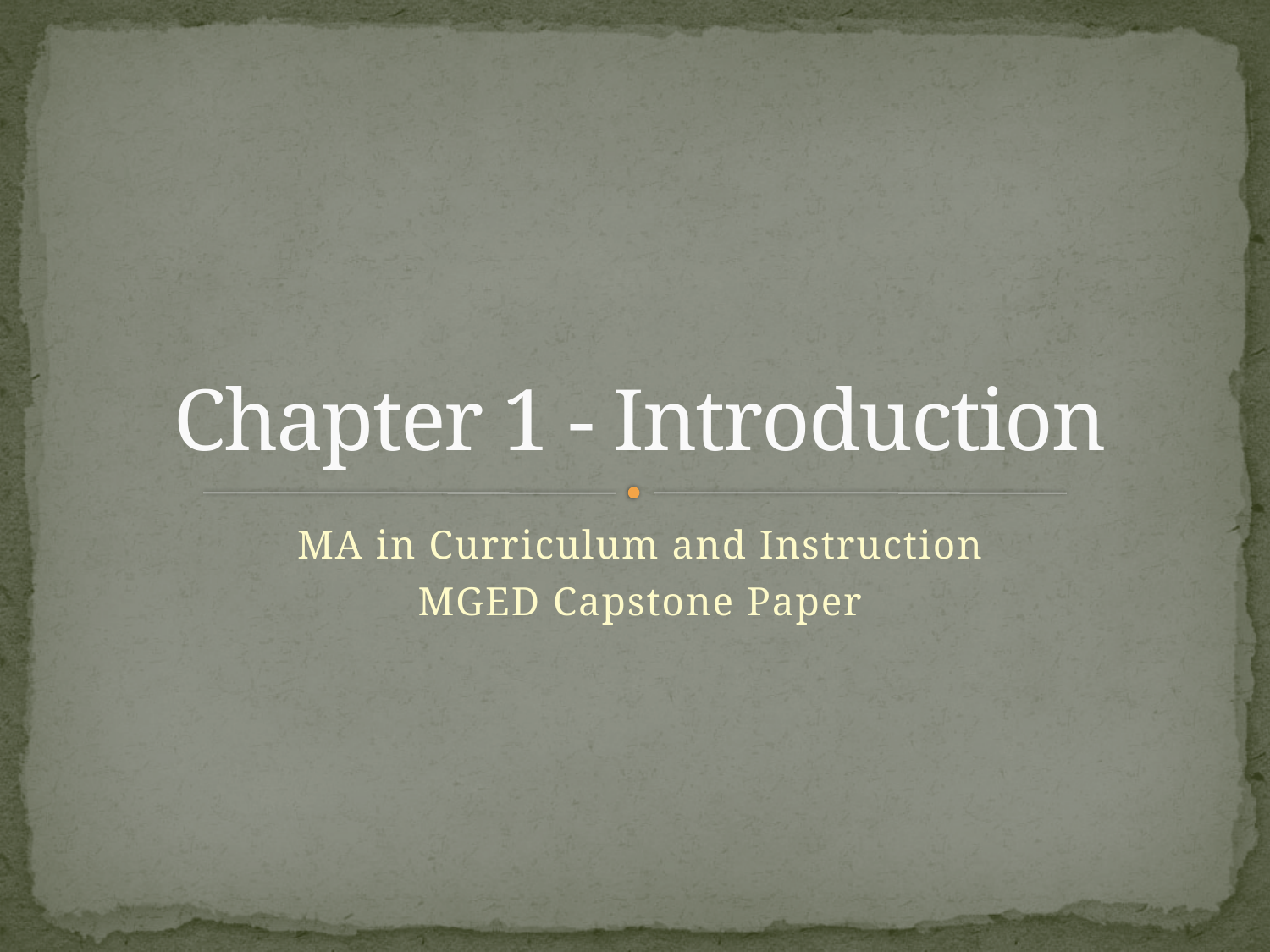

# Chapter 1 - Introduction
MA in Curriculum and Instruction
MGED Capstone Paper